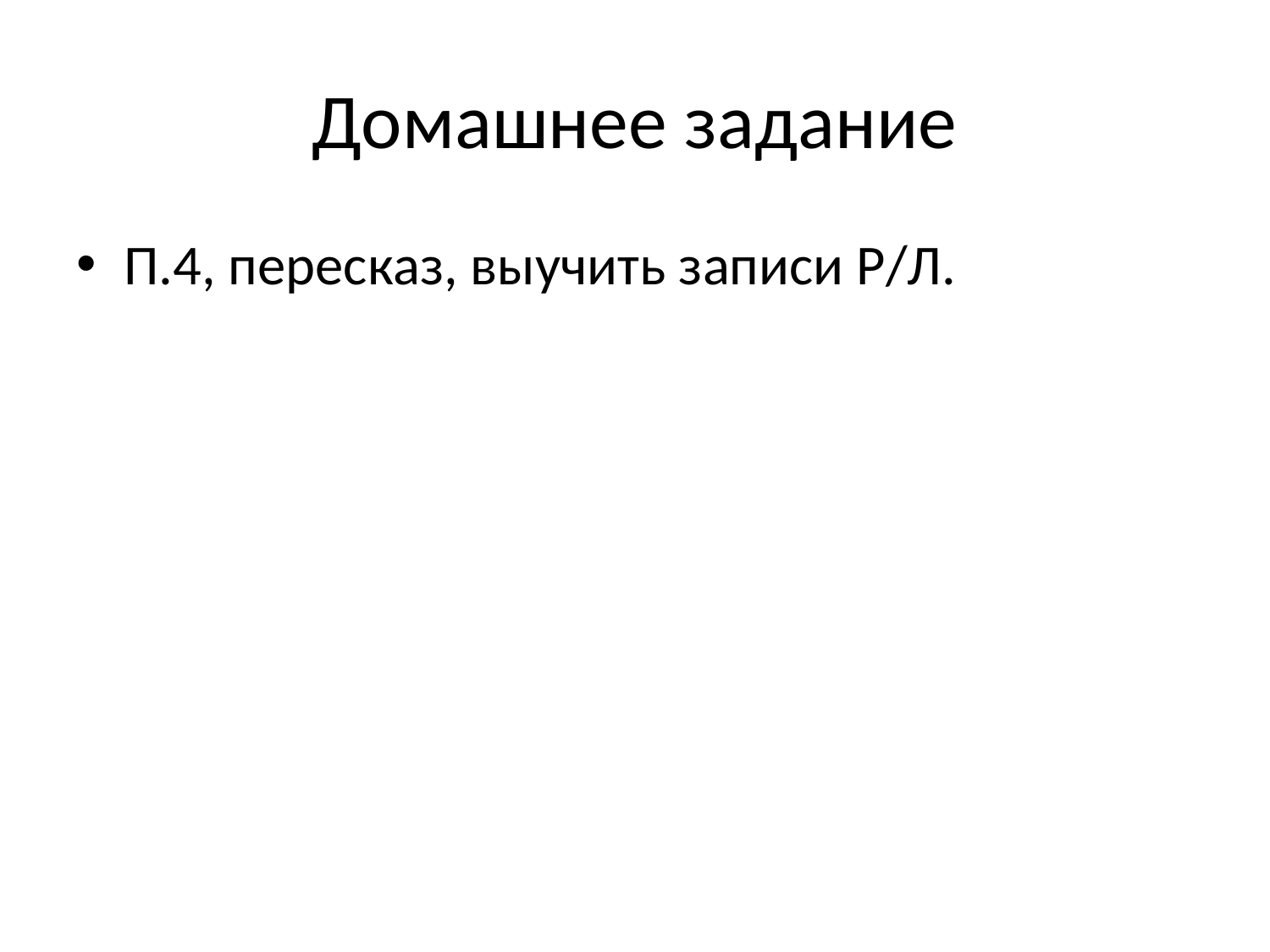

# Домашнее задание
П.4, пересказ, выучить записи Р/Л.